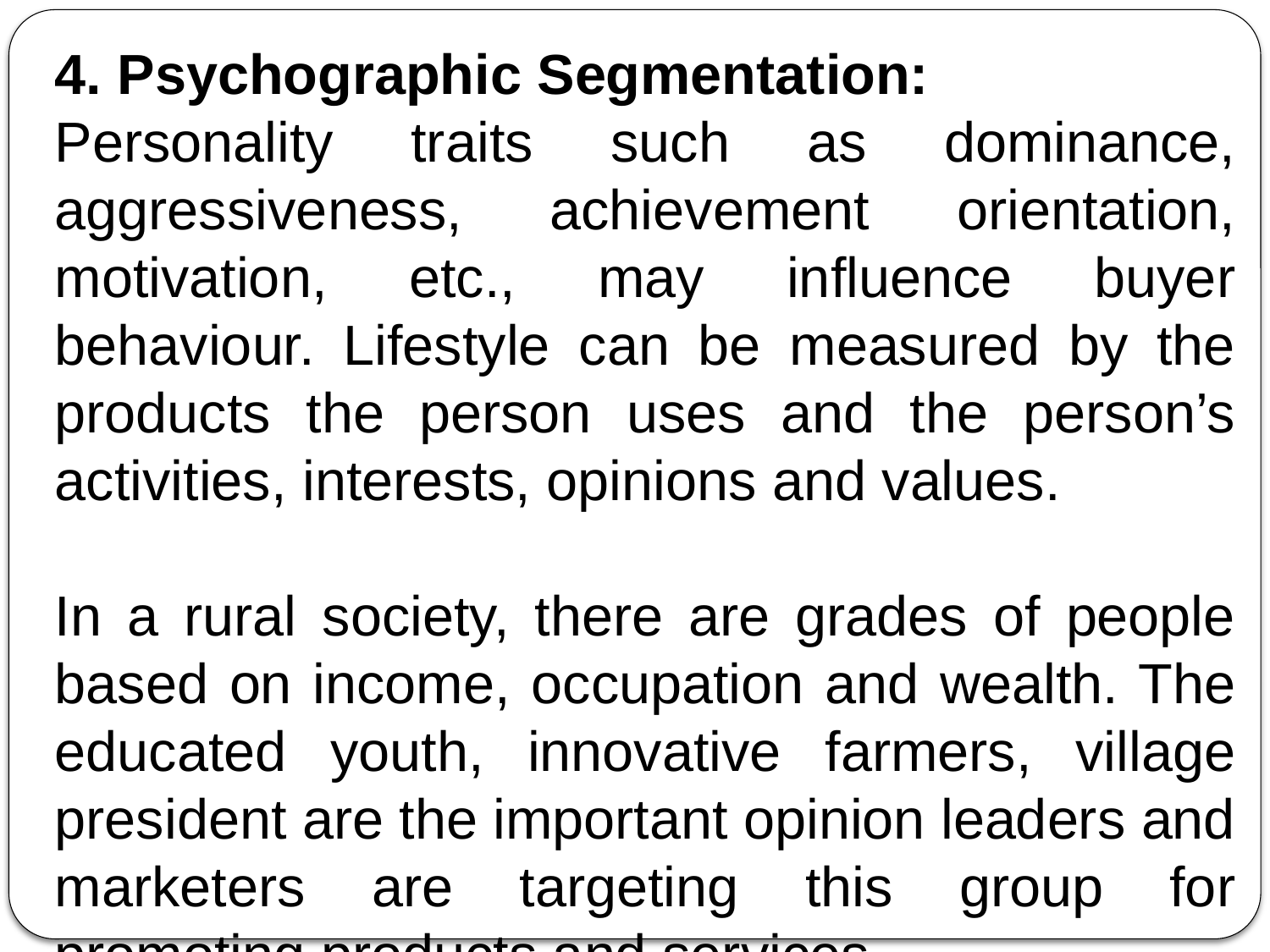

4. Psychographic Segmentation:
Personality traits such as dominance, aggressiveness, achievement orientation, motivation, etc., may influence buyer behaviour. Lifestyle can be measured by the products the person uses and the person’s activities, interests, opinions and values.

In a rural society, there are grades of people based on income, occupation and wealth. The educated youth, innovative farmers, village president are the important opinion leaders and marketers are targeting this group for promoting products and services.